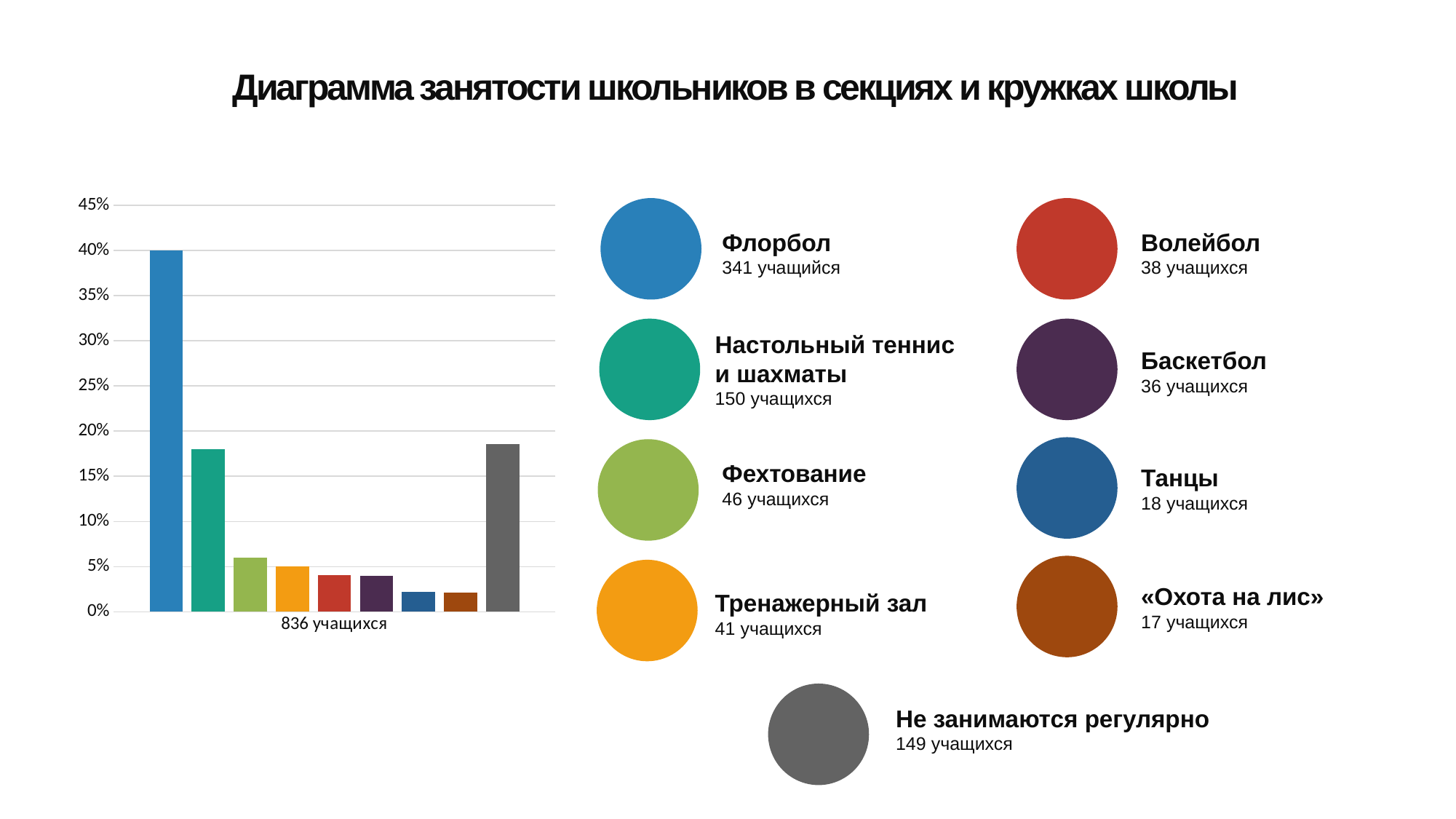

Диаграмма занятости школьников в секциях и кружках школы

### Chart

| Category | Флорбол | Тенис и шахматы | Фехтование | Трен. Зал | Волейбол | Баскетбол | Танцы | Охота на лис | Регулярно не занимаются |
|---|---|---|---|---|---|---|---|---|---|
| 836 учащихся | 0.4 | 0.18 | 0.06 | 0.05 | 0.041 | 0.04 | 0.022 | 0.021 | 0.186 |
Флорбол
341 учащийся
Волейбол
38 учащихся

Баскетбол
36 учащихся

Настольный теннис
и шахматы
150 учащихся
Танцы
18 учащихся

Фехтование
46 учащихся
«Охота на лис»
17 учащихся

Тренажерный зал
41 учащихся

Не занимаются регулярно
149 учащихся